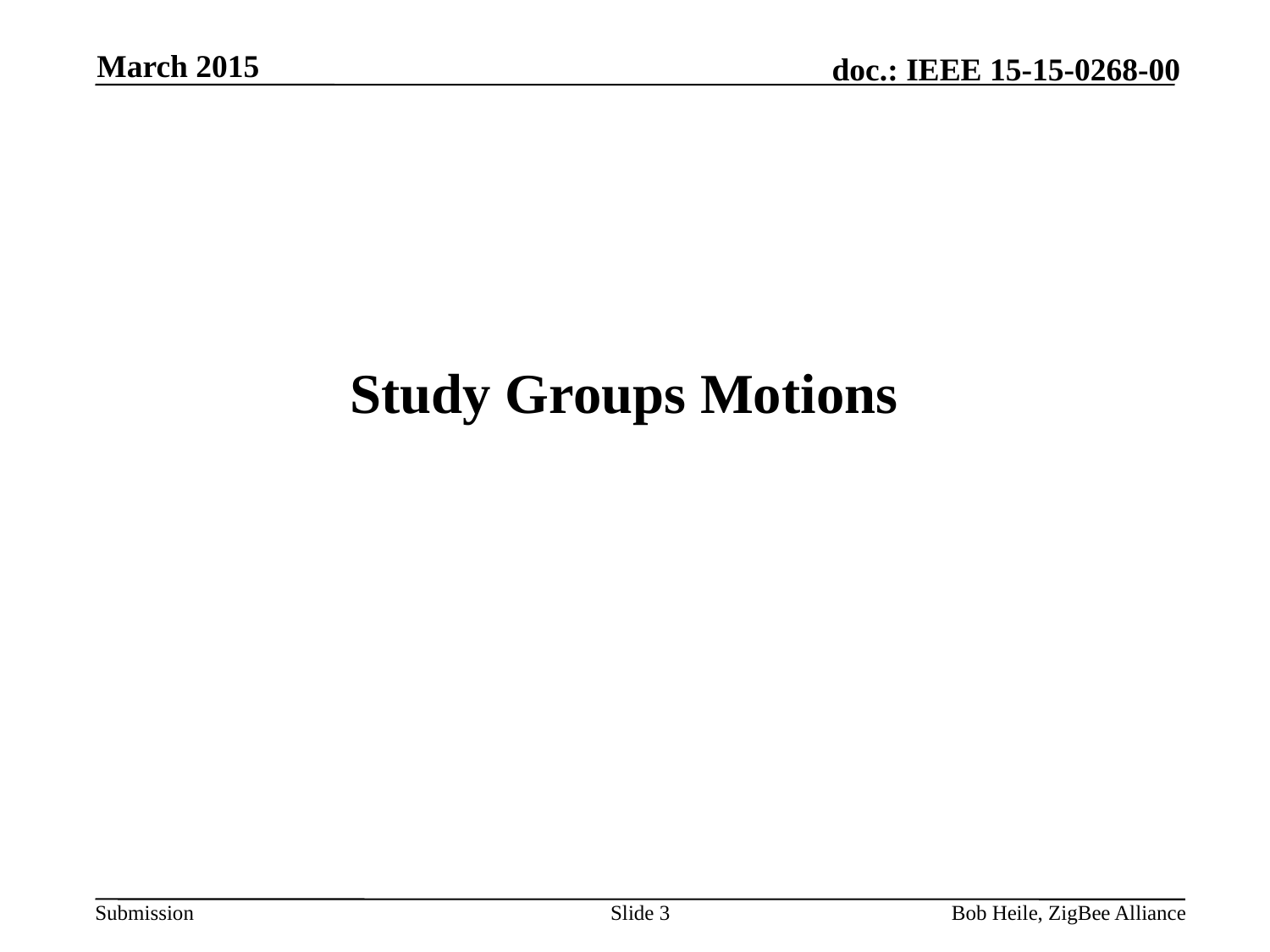

March 2015
# Study Groups Motions
Slide 3
Bob Heile, ZigBee Alliance